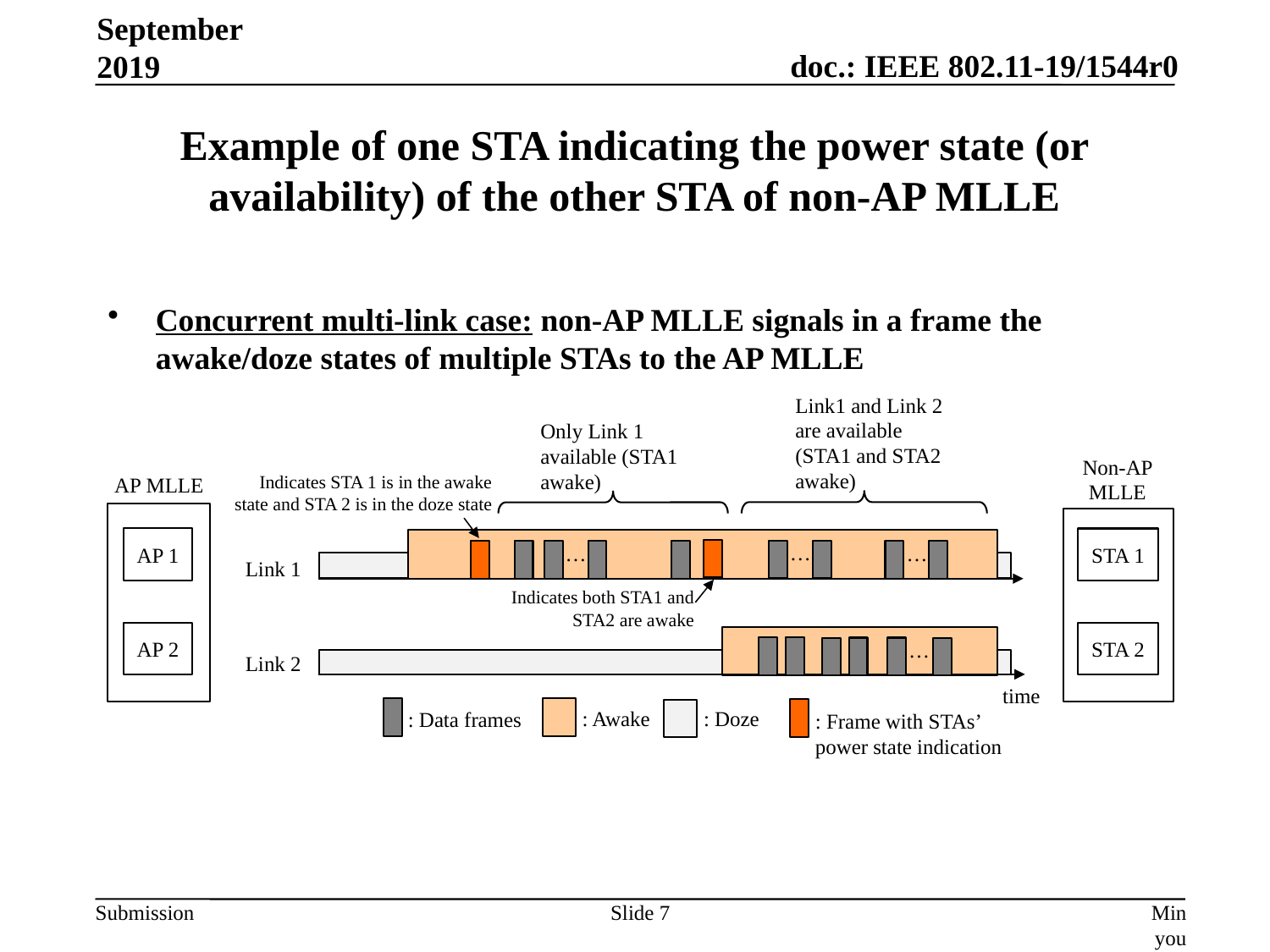

September 2019
# Example of one STA indicating the power state (or availability) of the other STA of non-AP MLLE
Concurrent multi-link case: non-AP MLLE signals in a frame the awake/doze states of multiple STAs to the AP MLLE

Link1 and Link 2 are available (STA1 and STA2 awake)

Only Link 1 available (STA1 awake)
Non-AP MLLE
Indicates STA 1 is in the awake state and STA 2 is in the doze state
AP MLLE
AP 1
STA 1

…
…
…

Link 1

Indicates both STA1 and STA2 are awake
AP 2
STA 2

…

Link 2

time

: Awake
: Doze

: Data frames

: Frame with STAs’
power state indication
Slide 7
Minyoung Park et.al., (Intel Corporation)